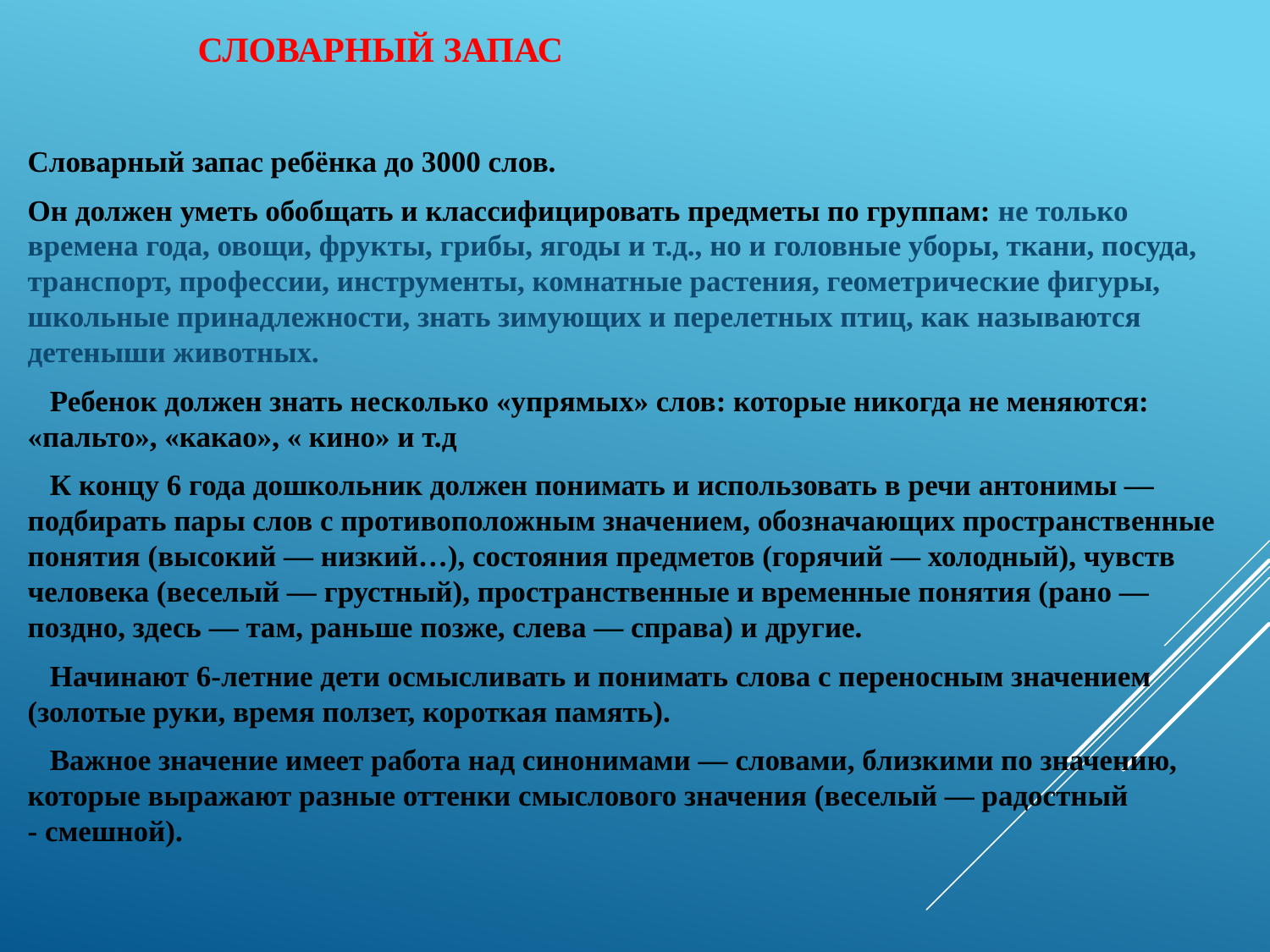

# Словарный запас
Словарный запас ребёнка до 3000 слов.
Он должен уметь обобщать и классифицировать предметы по группам: не только времена года, овощи, фрукты, грибы, ягоды и т.д., но и головные уборы, ткани, посуда, транспорт, профессии, инструменты, комнатные растения, геометрические фигуры, школьные принадлежности, знать зимующих и перелетных птиц, как называются детеныши животных.
   Ребенок должен знать несколько «упрямых» слов: которые никогда не меняются: «пальто», «какао», « кино» и т.д
   К концу 6 года дошкольник должен понимать и использовать в речи антонимы — подбирать пары слов с противоположным значением, обозначающих пространственные понятия (высокий — низкий…), состояния предметов (горячий — холодный), чувств человека (веселый — грустный), пространственные и временные понятия (рано — поздно, здесь — там, раньше позже, слева — справа) и другие.
   Начинают 6-летние дети осмысливать и понимать слова с переносным значением (золотые руки, время ползет, короткая память).
   Важное значение имеет работа над синонимами — словами, близкими по значению, которые выражают разные оттенки смыслового значения (веселый — радостный - смешной).